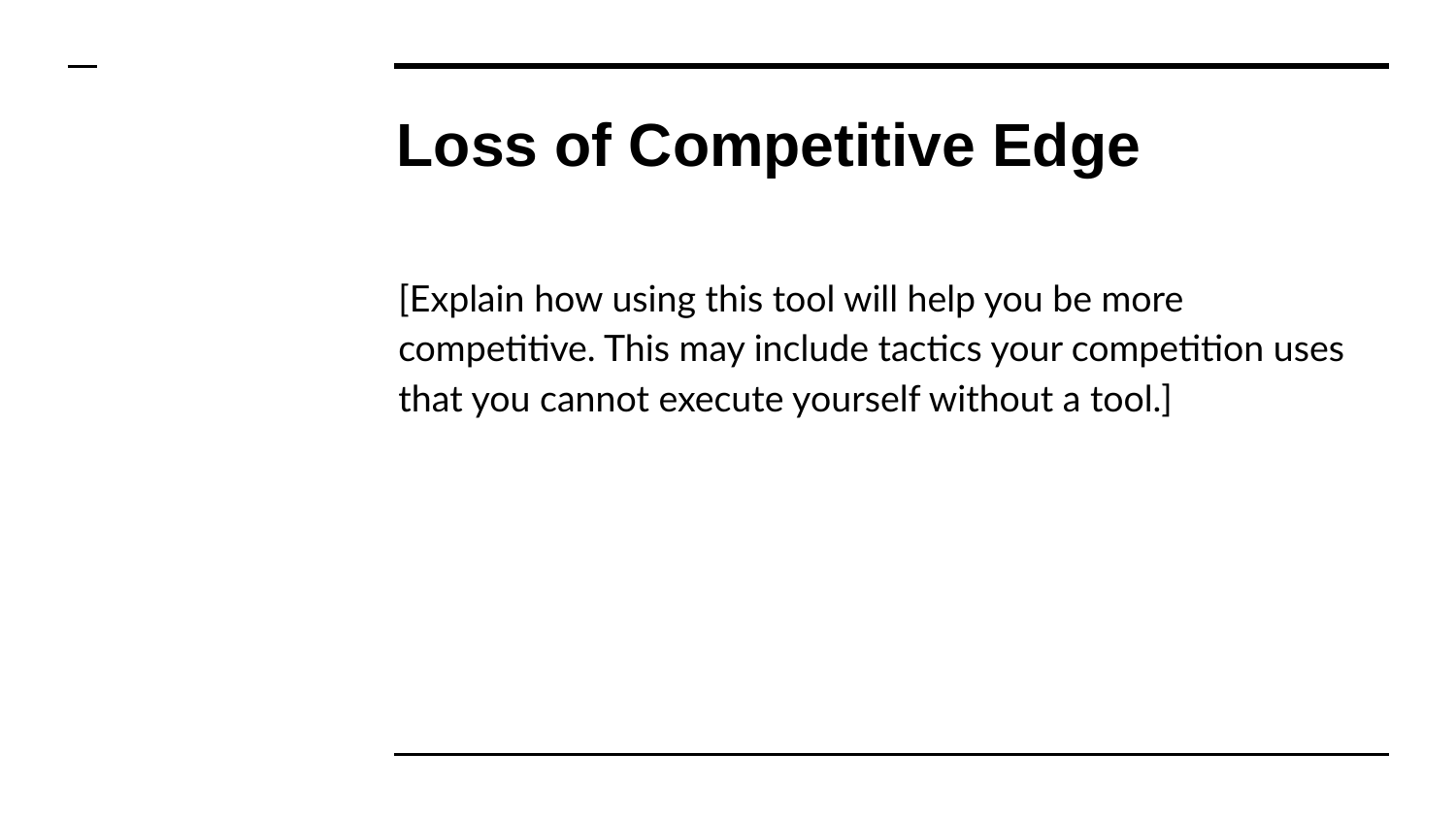

# Loss of Competitive Edge
[Explain how using this tool will help you be more competitive. This may include tactics your competition uses that you cannot execute yourself without a tool.]